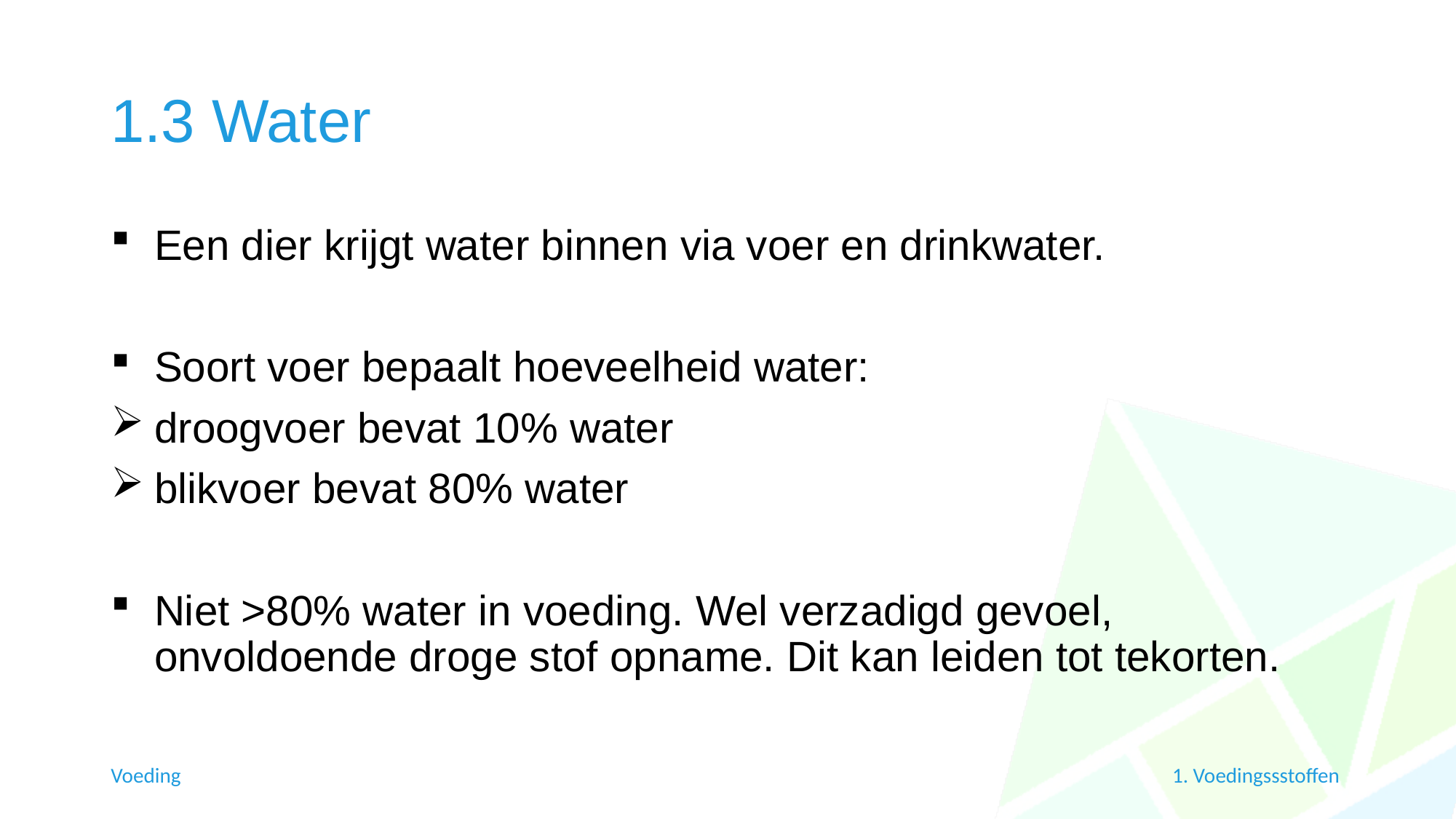

# 1.3 Water
Een dier krijgt water binnen via voer en drinkwater.

Soort voer bepaalt hoeveelheid water:
droogvoer bevat 10% water
blikvoer bevat 80% water

Niet >80% water in voeding. Wel verzadigd gevoel, onvoldoende droge stof opname. Dit kan leiden tot tekorten.
Voeding
1. Voedingssstoffen